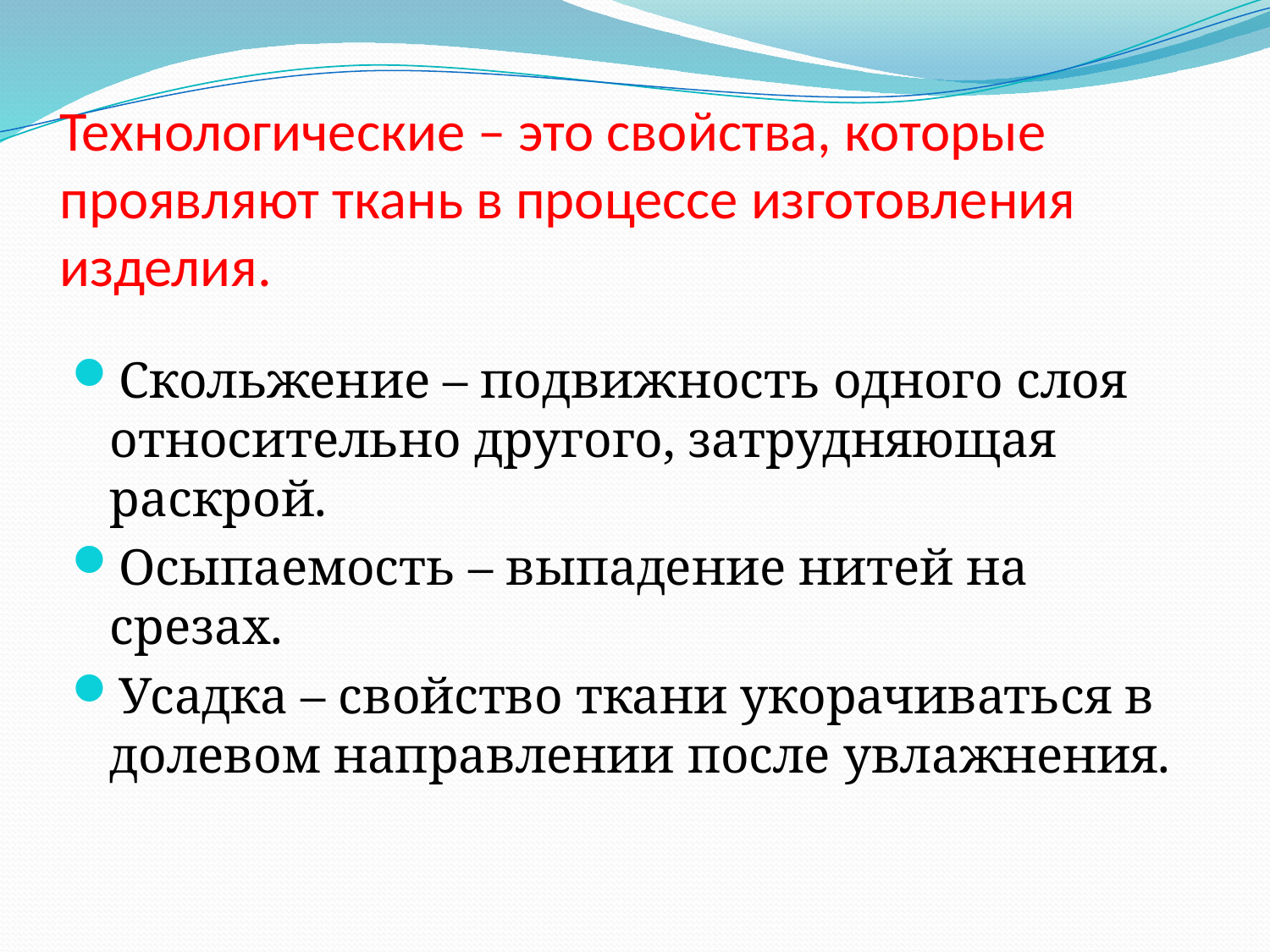

# Технологические – это свойства, которые проявляют ткань в процессе изготовления изделия.
Скольжение – подвижность одного слоя относительно другого, затрудняющая раскрой.
Осыпаемость – выпадение нитей на срезах.
Усадка – свойство ткани укорачиваться в долевом направлении после увлажнения.